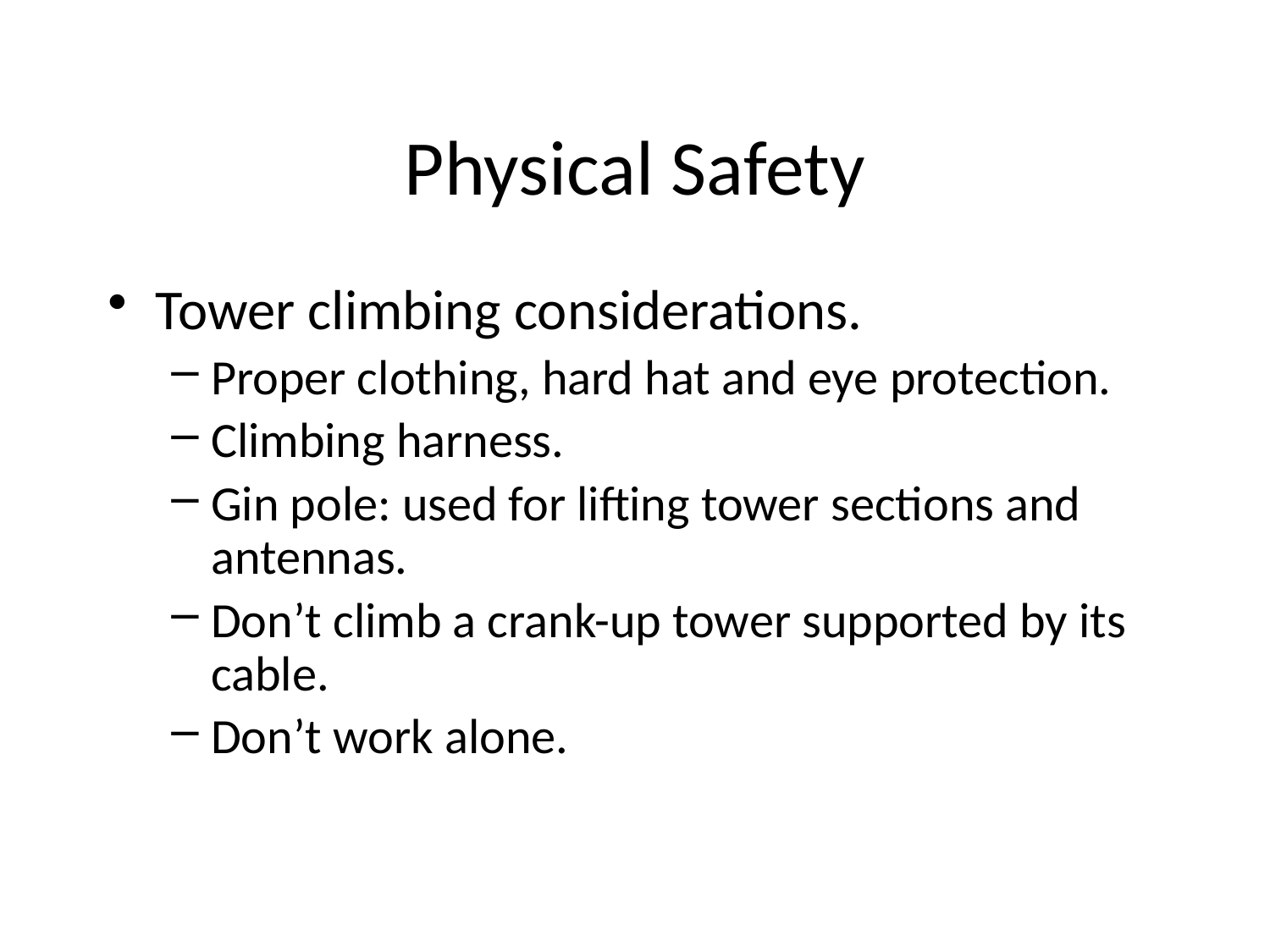

Physical Safety
Tower climbing considerations.
Proper clothing, hard hat and eye protection.
Climbing harness.
Gin pole: used for lifting tower sections and antennas.
Don’t climb a crank-up tower supported by its cable.
Don’t work alone.